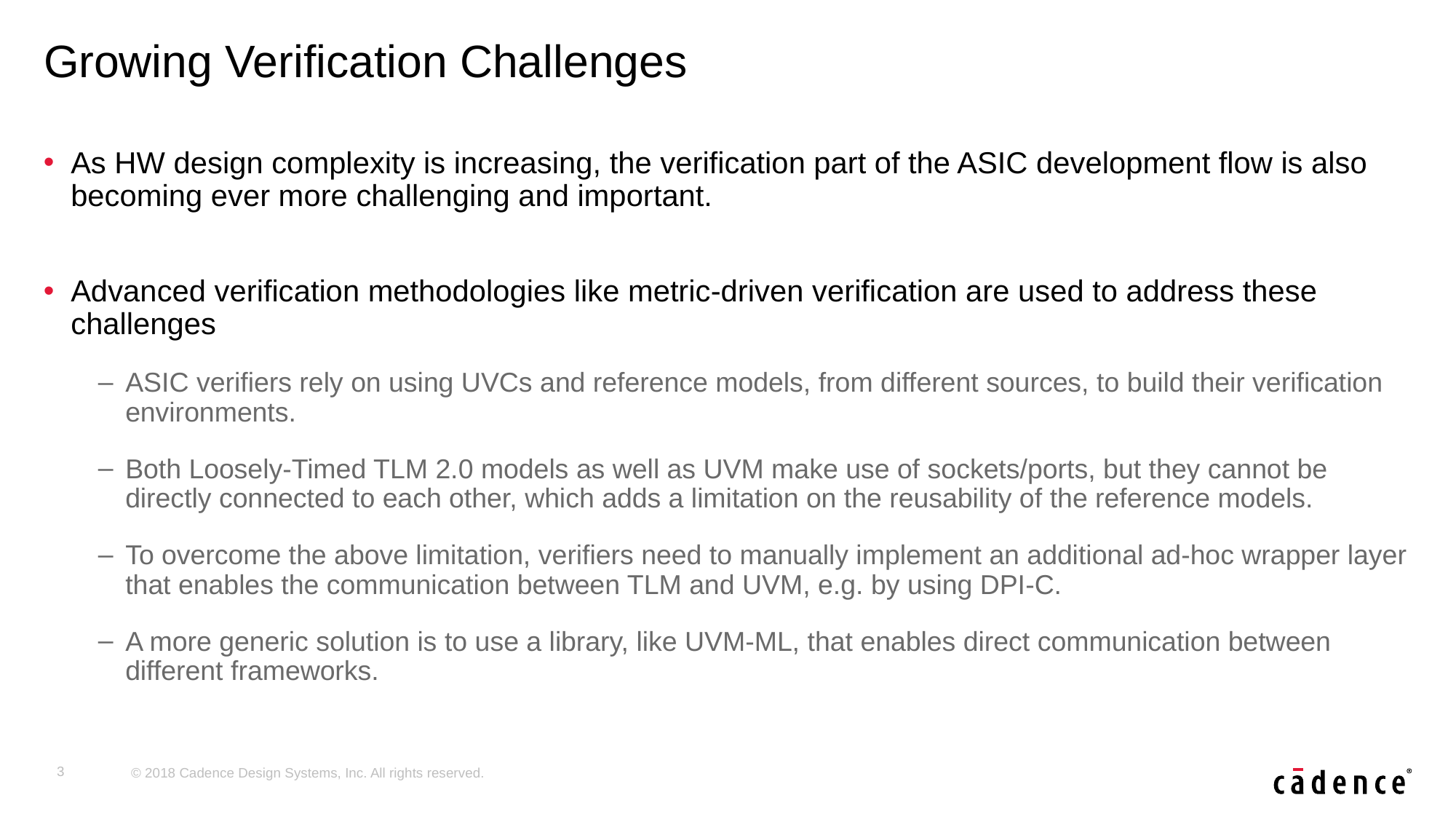

# Growing Verification Challenges
As HW design complexity is increasing, the verification part of the ASIC development flow is also becoming ever more challenging and important.

Advanced verification methodologies like metric-driven verification are used to address these challenges
ASIC verifiers rely on using UVCs and reference models, from different sources, to build their verification environments.
Both Loosely-Timed TLM 2.0 models as well as UVM make use of sockets/ports, but they cannot be directly connected to each other, which adds a limitation on the reusability of the reference models.
To overcome the above limitation, verifiers need to manually implement an additional ad-hoc wrapper layer that enables the communication between TLM and UVM, e.g. by using DPI-C.
A more generic solution is to use a library, like UVM-ML, that enables direct communication between different frameworks.